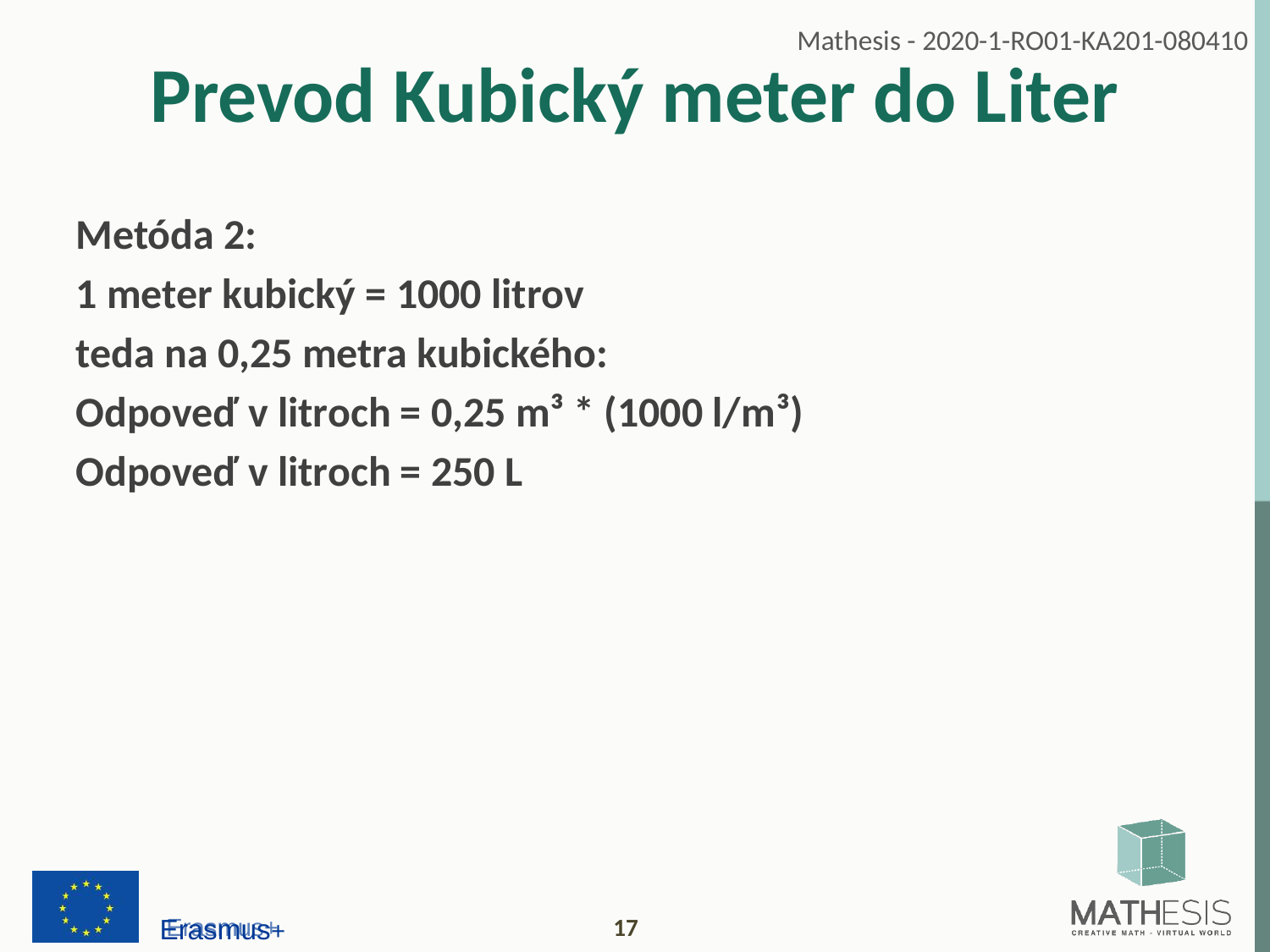

# Prevod Kubický meter do Liter
Metóda 2:
1 meter kubický = 1000 litrov
teda na 0,25 metra kubického:
Odpoveď v litroch = 0,25 m³ * (1000 l/m³)
Odpoveď v litroch = 250 L